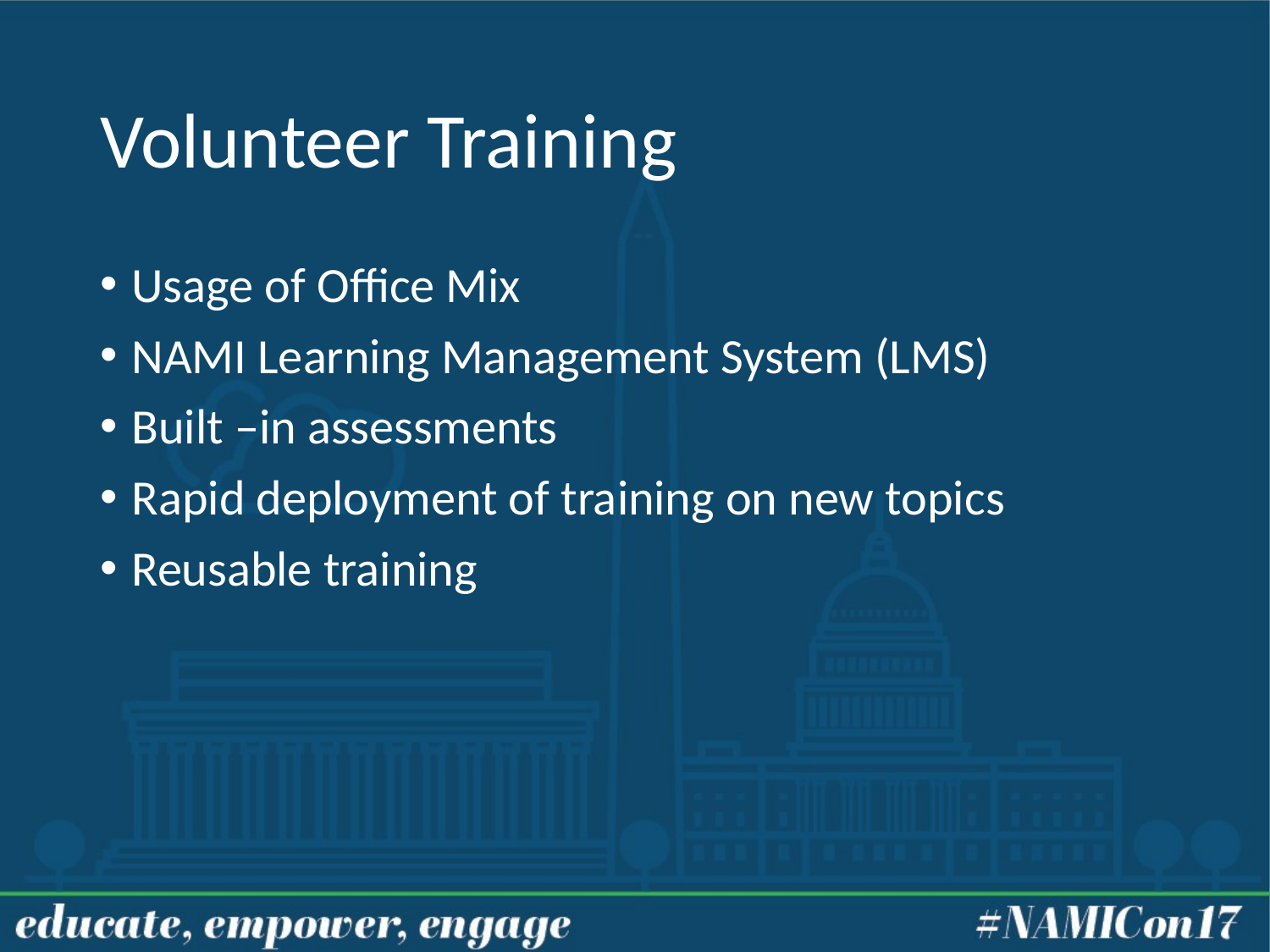

# Volunteer Training
Usage of Office Mix
NAMI Learning Management System (LMS)
Built –in assessments
Rapid deployment of training on new topics
Reusable training